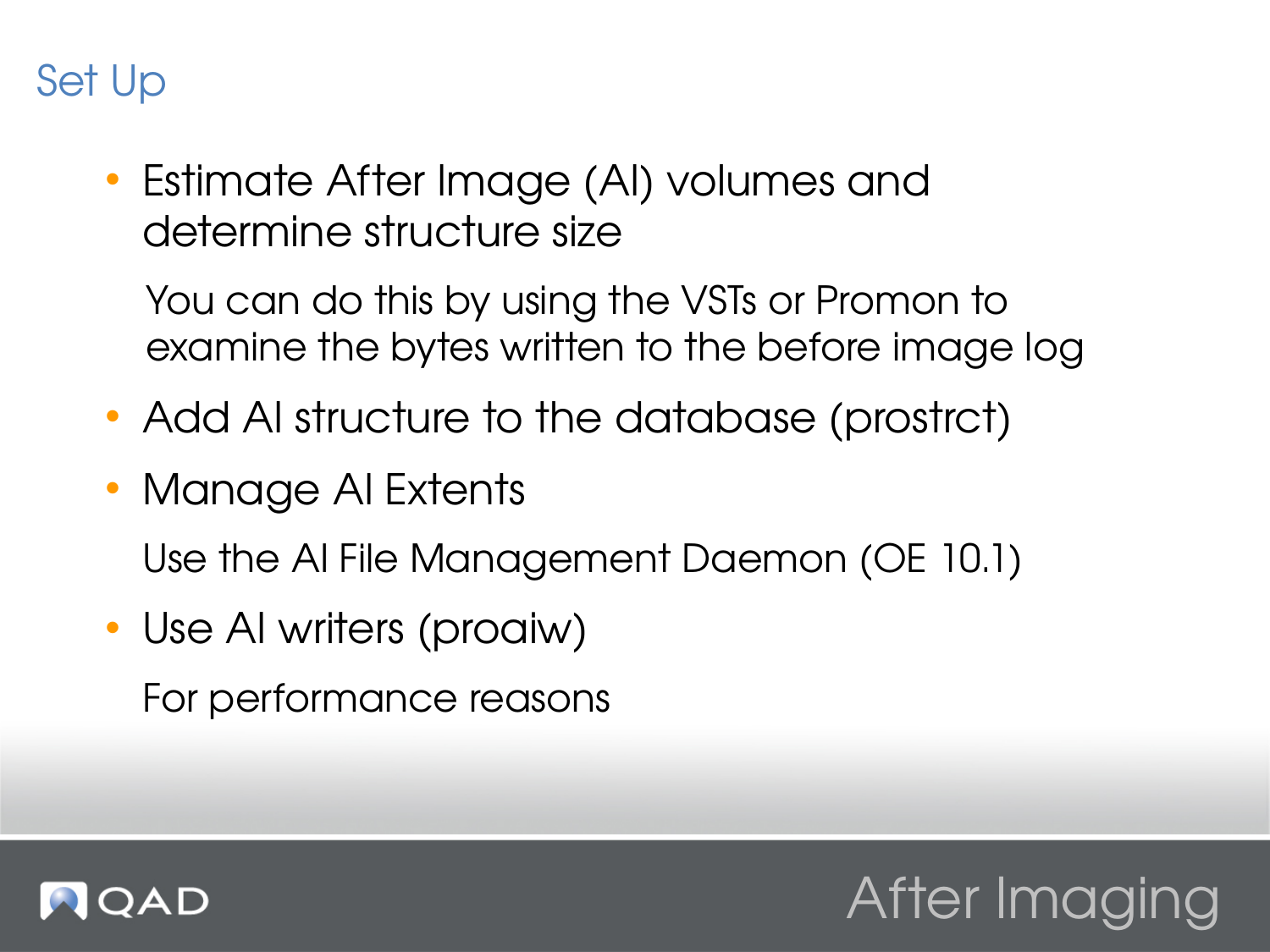

Set Up
Estimate After Image (AI) volumes and determine structure size
You can do this by using the VSTs or Promon to examine the bytes written to the before image log
Add AI structure to the database (prostrct)
Manage AI Extents
Use the AI File Management Daemon (OE 10.1)
Use AI writers (proaiw)
For performance reasons

# After Imaging